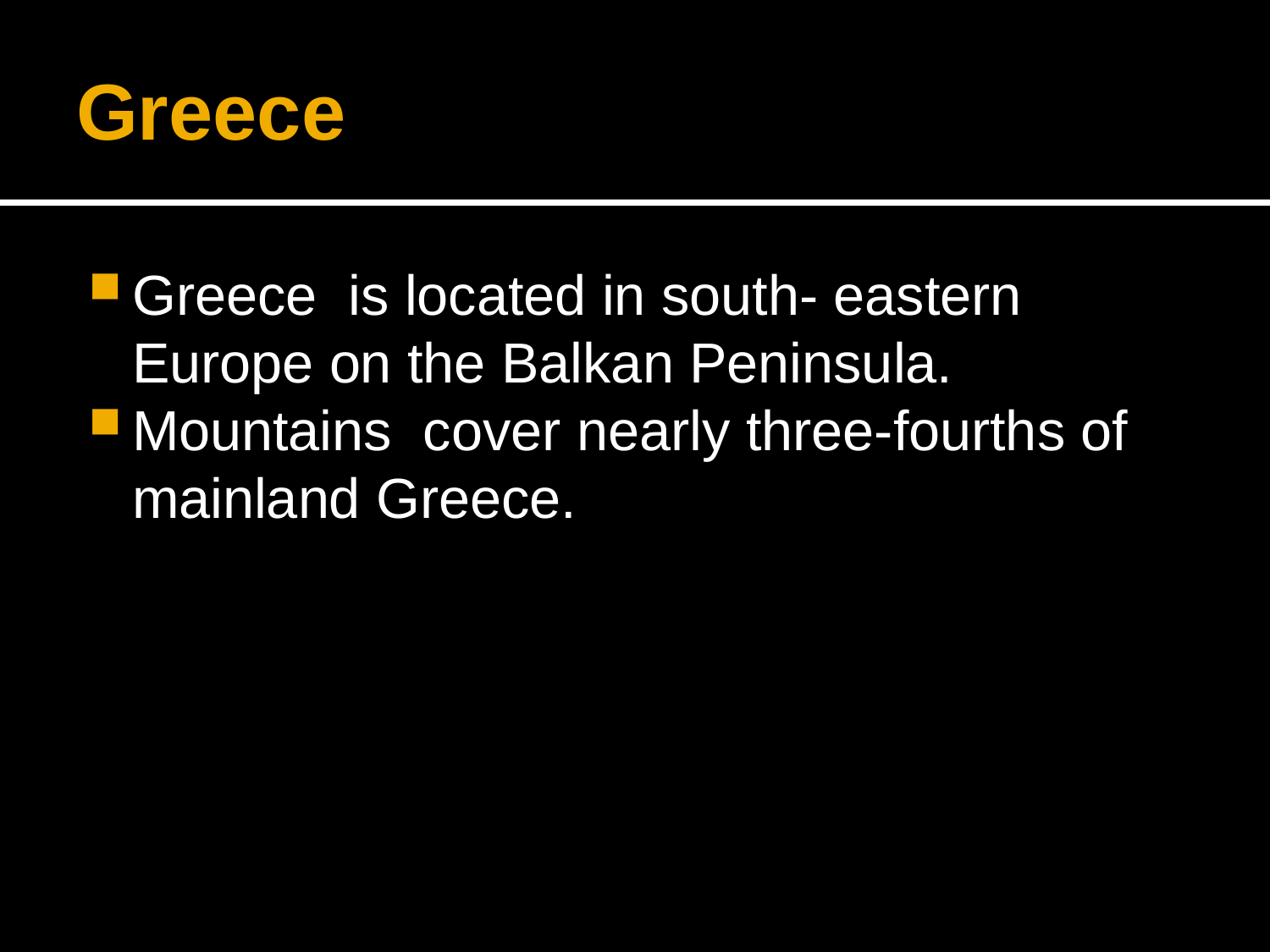

# Greece
Greece  is located in south- eastern Europe on the Balkan Peninsula.
Mountains  cover nearly three-fourths of mainland Greece.